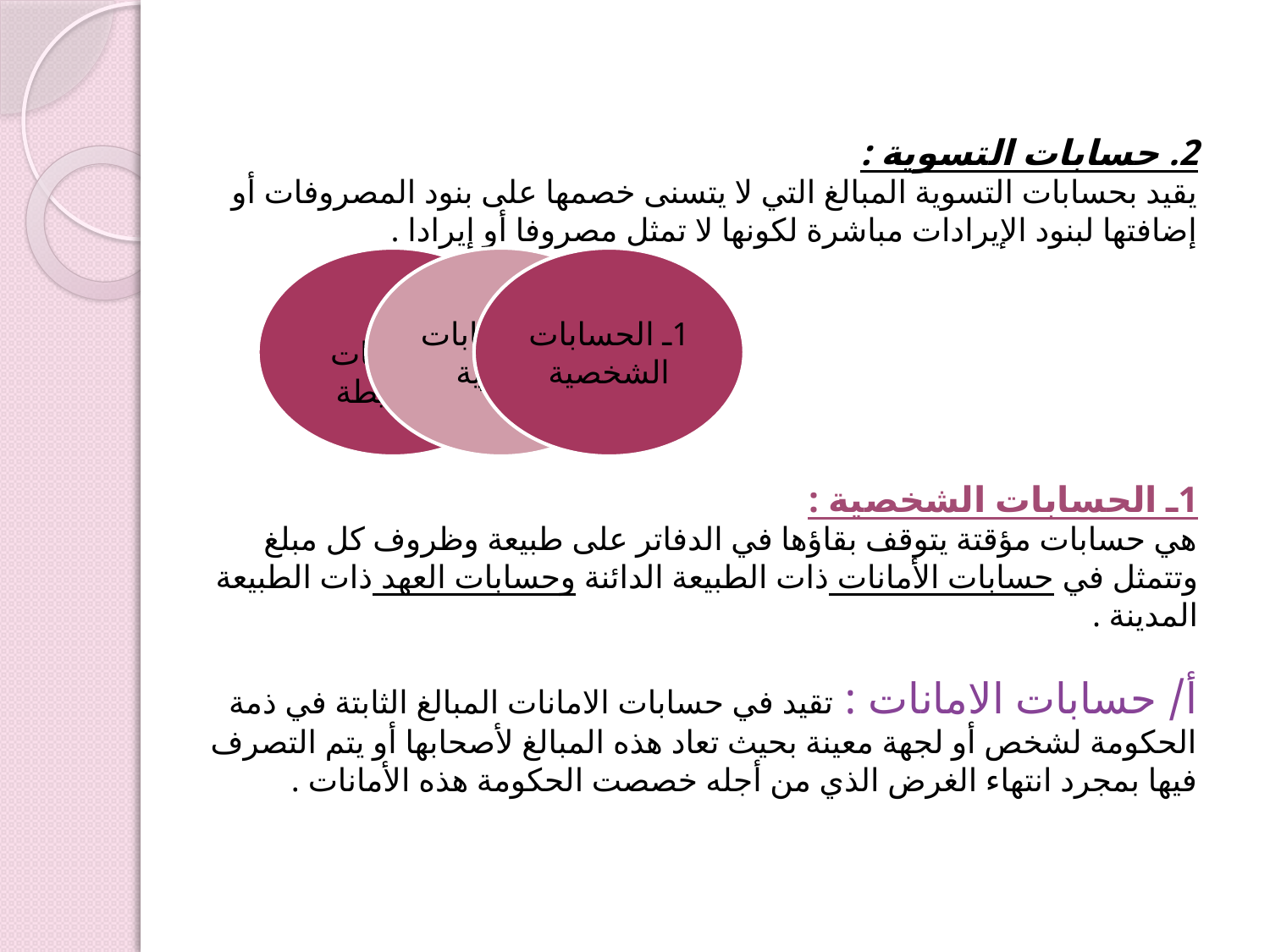

2. حسابات التسوية :
يقيد بحسابات التسوية المبالغ التي لا يتسنى خصمها على بنود المصروفات أو إضافتها لبنود الإيرادات مباشرة لكونها لا تمثل مصروفا أو إيرادا .

1ـ الحسابات الشخصية :
هي حسابات مؤقتة يتوقف بقاؤها في الدفاتر على طبيعة وظروف كل مبلغ وتتمثل في حسابات الأمانات ذات الطبيعة الدائنة وحسابات العهد ذات الطبيعة المدينة .

أ/ حسابات الامانات : تقيد في حسابات الامانات المبالغ الثابتة في ذمة الحكومة لشخص أو لجهة معينة بحيث تعاد هذه المبالغ لأصحابها أو يتم التصرف فيها بمجرد انتهاء الغرض الذي من أجله خصصت الحكومة هذه الأمانات .
3ـ
1ـ الحسابات الشخصية